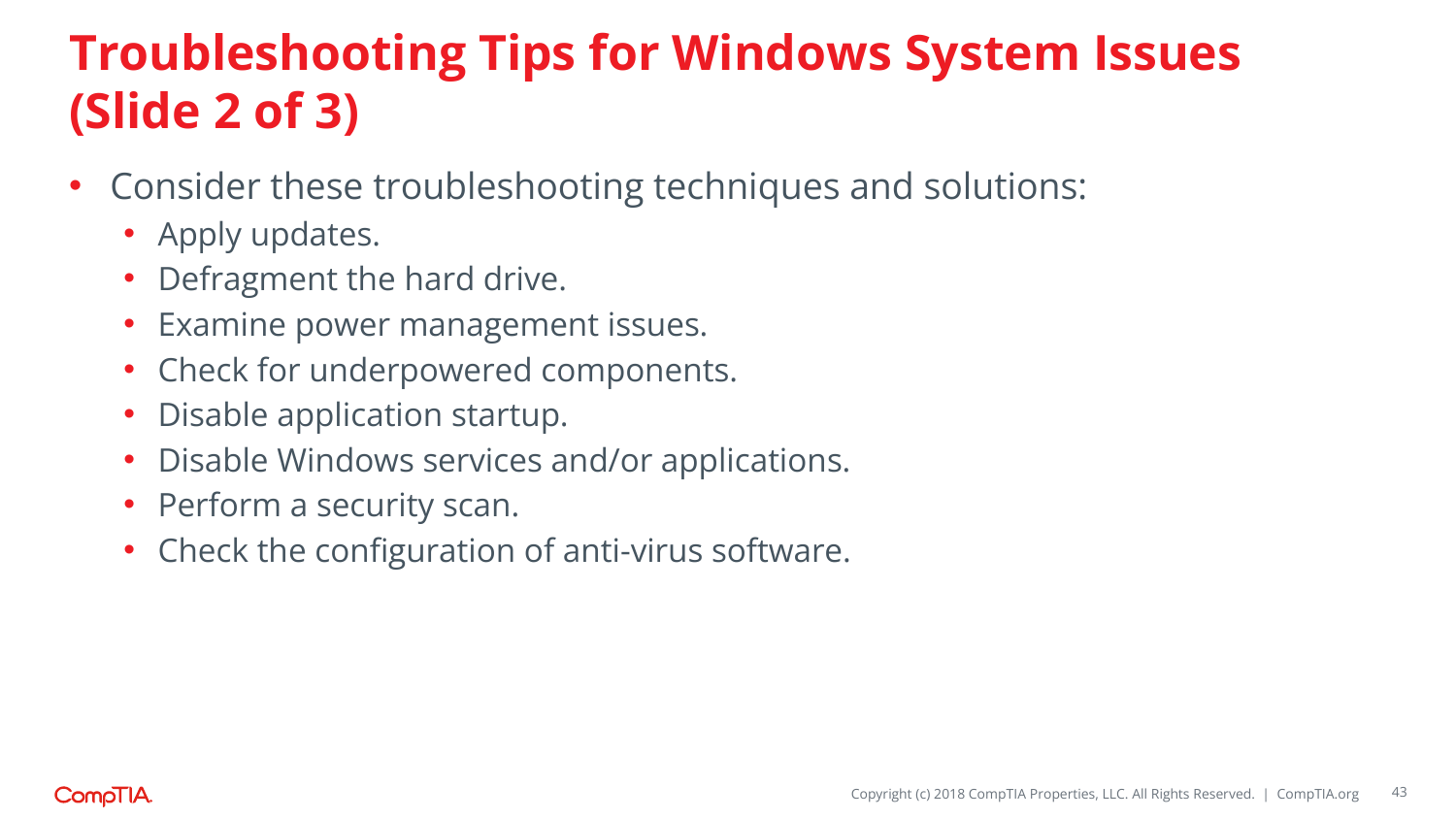

# Troubleshooting Tips for Windows System Issues (Slide 2 of 3)
Consider these troubleshooting techniques and solutions:
Apply updates.
Defragment the hard drive.
Examine power management issues.
Check for underpowered components.
Disable application startup.
Disable Windows services and/or applications.
Perform a security scan.
Check the configuration of anti-virus software.
43